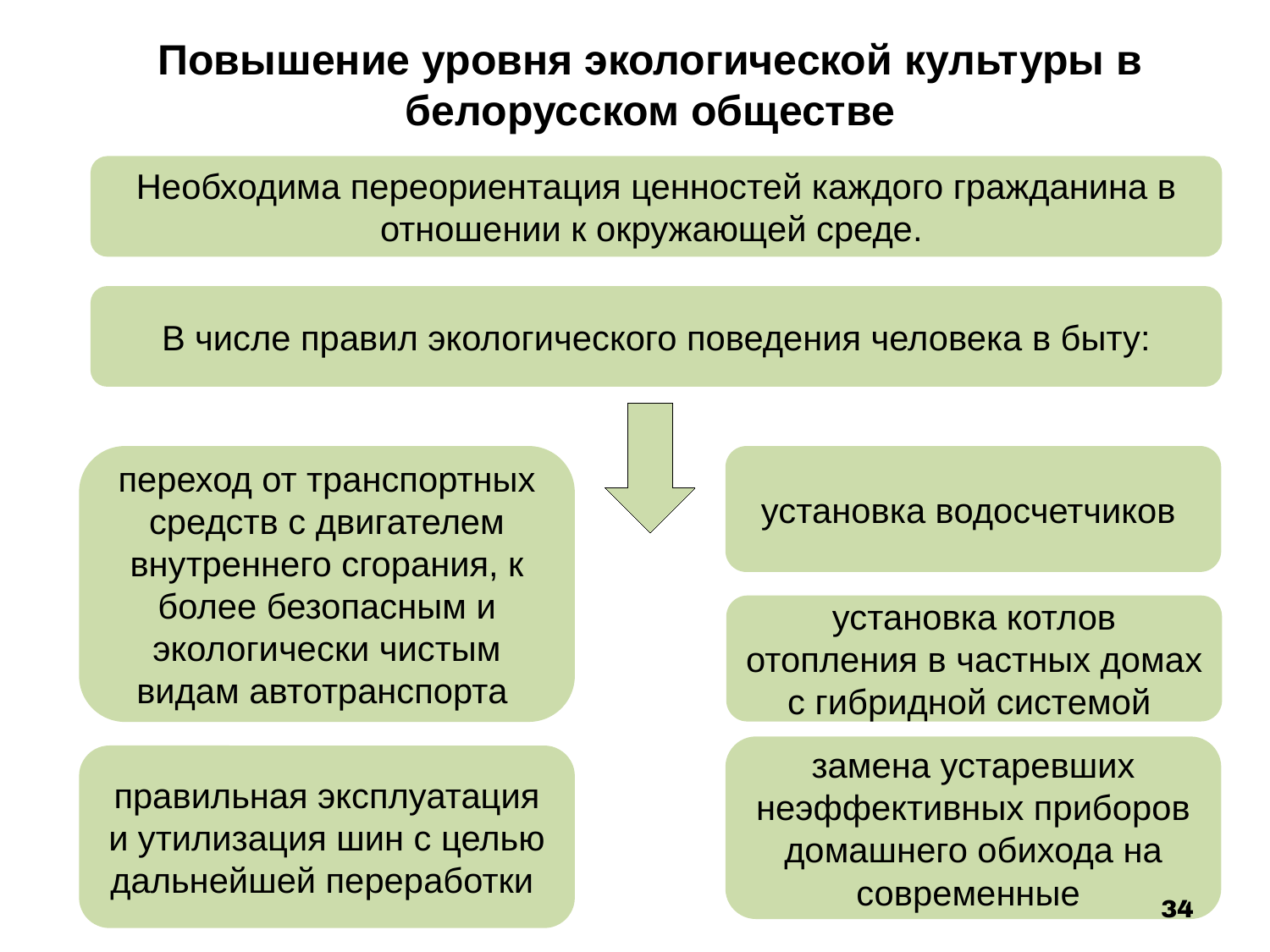

Повышение уровня экологической культуры в белорусском обществе
Необходима переориентация ценностей каждого гражданина в отношении к окружающей среде.
В числе правил экологического поведения человека в быту:

переход от транспортных средств с двигателем внутреннего сгорания, к более безопасным и экологически чистым видам автотранспорта
установка водосчетчиков
установка котлов отопления в частных домах с гибридной системой
замена устаревших неэффективных приборов домашнего обихода на современные
правильная эксплуатация и утилизация шин с целью дальнейшей переработки
34